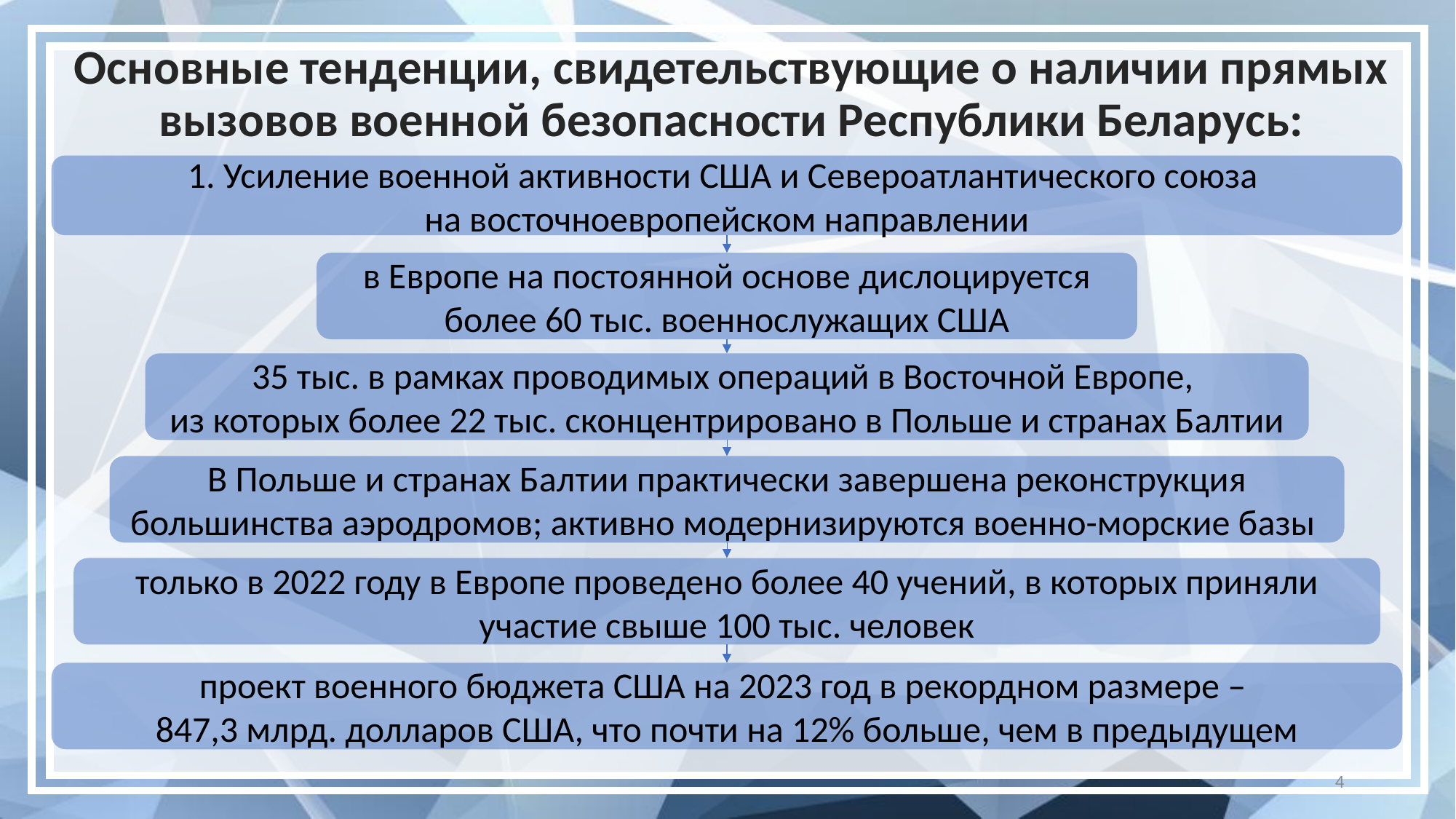

# Основные тенденции, свидетельствующие о наличии прямых вызовов военной безопасности Республики Беларусь:
1. Усиление военной активности США и Североатлантического союза
на восточноевропейском направлении
в Европе на постоянной основе дислоцируется более 60 тыс. военнослужащих США
35 тыс. в рамках проводимых операций в Восточной Европе,
из которых более 22 тыс. сконцентрировано в Польше и странах Балтии
В Польше и странах Балтии практически завершена реконструкция большинства аэродромов; активно модернизируются военно-морские базы
только в 2022 году в Европе проведено более 40 учений, в которых приняли участие свыше 100 тыс. человек
проект военного бюджета США на 2023 год в рекордном размере –
847,3 млрд. долларов США, что почти на 12% больше, чем в предыдущем
4